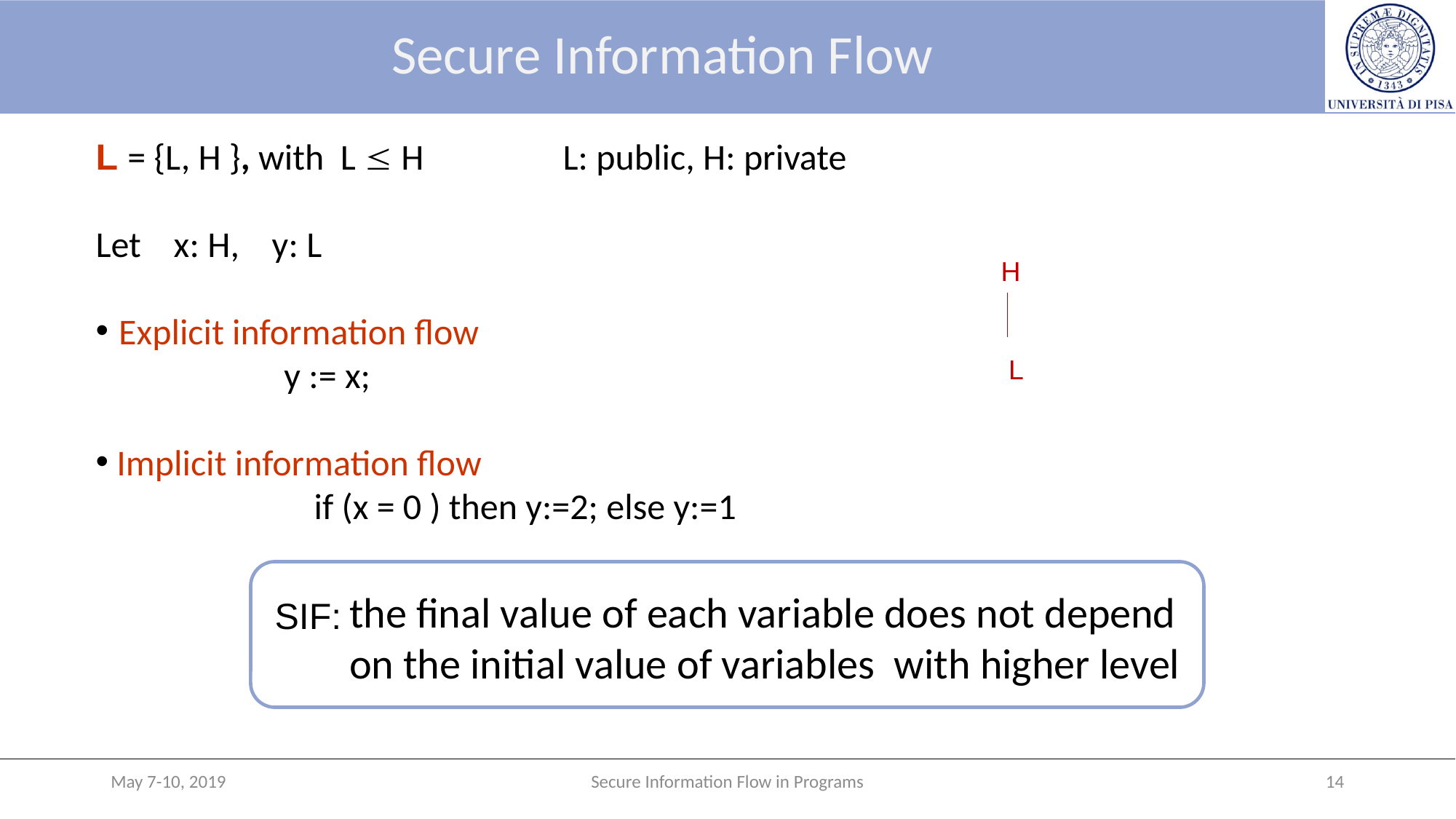

# Secure Information Flow
L = {L, H }, with  L ≤ H                 L: public, H: private

Let    x: H,    y: L

 Explicit information flow
                       y := x;

 Implicit information flow
		if (x = 0 ) then y:=2; else y:=1

H

 L

the final value of each variable does not depend on the initial value of variables  with higher level
SIF:
May 7-10, 2019
Secure Information Flow in Programs
14